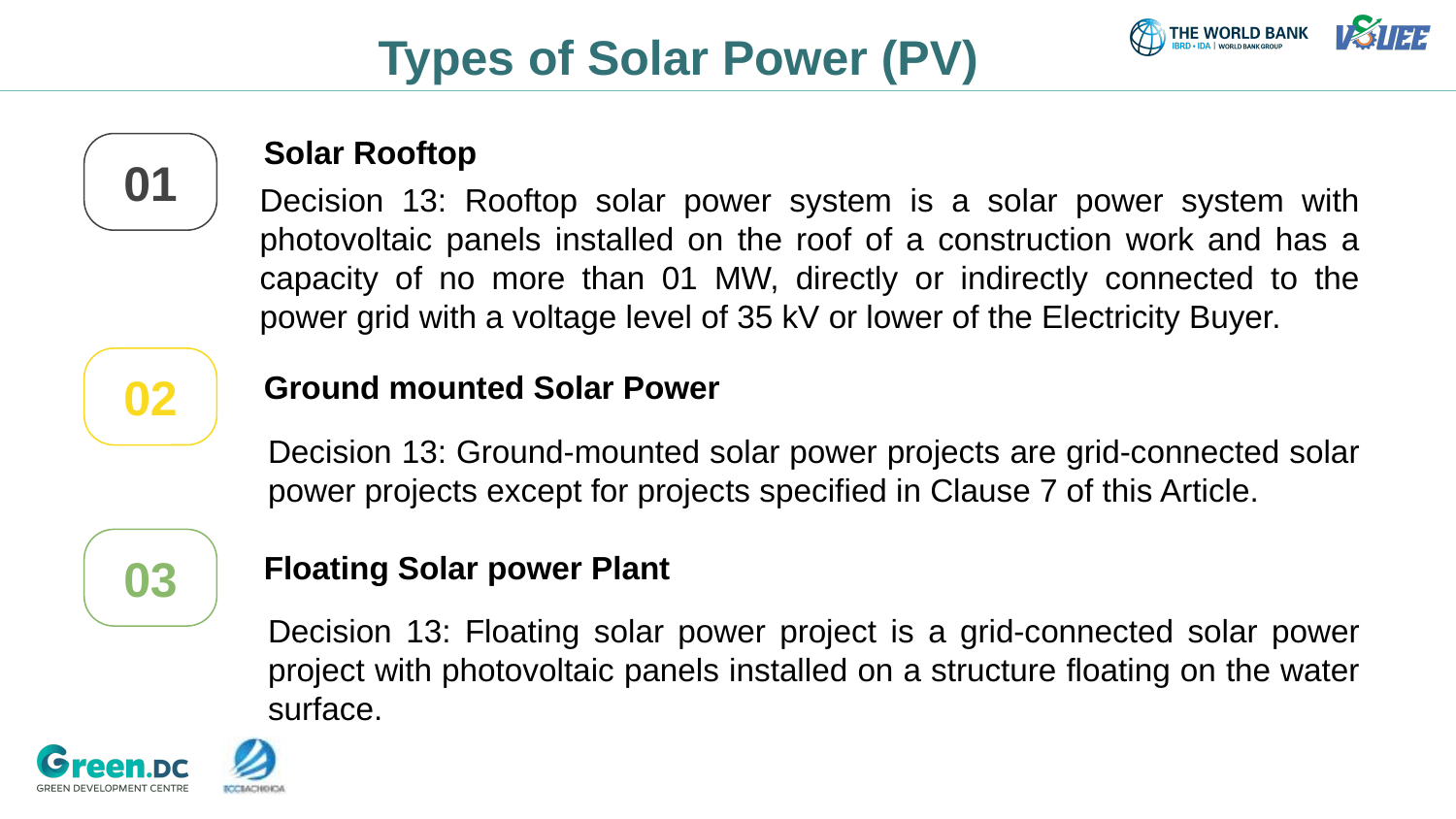

Types of Solar Power (PV)
01
Solar Rooftop

Decision 13: Rooftop solar power system is a solar power system with photovoltaic panels installed on the roof of a construction work and has a capacity of no more than 01 MW, directly or indirectly connected to the power grid with a voltage level of 35 kV or lower of the Electricity Buyer.
02
Ground mounted Solar Power
Decision 13: Ground-mounted solar power projects are grid-connected solar power projects except for projects specified in Clause 7 of this Article.
03
Floating Solar power Plant
Decision 13: Floating solar power project is a grid-connected solar power project with photovoltaic panels installed on a structure floating on the water surface.